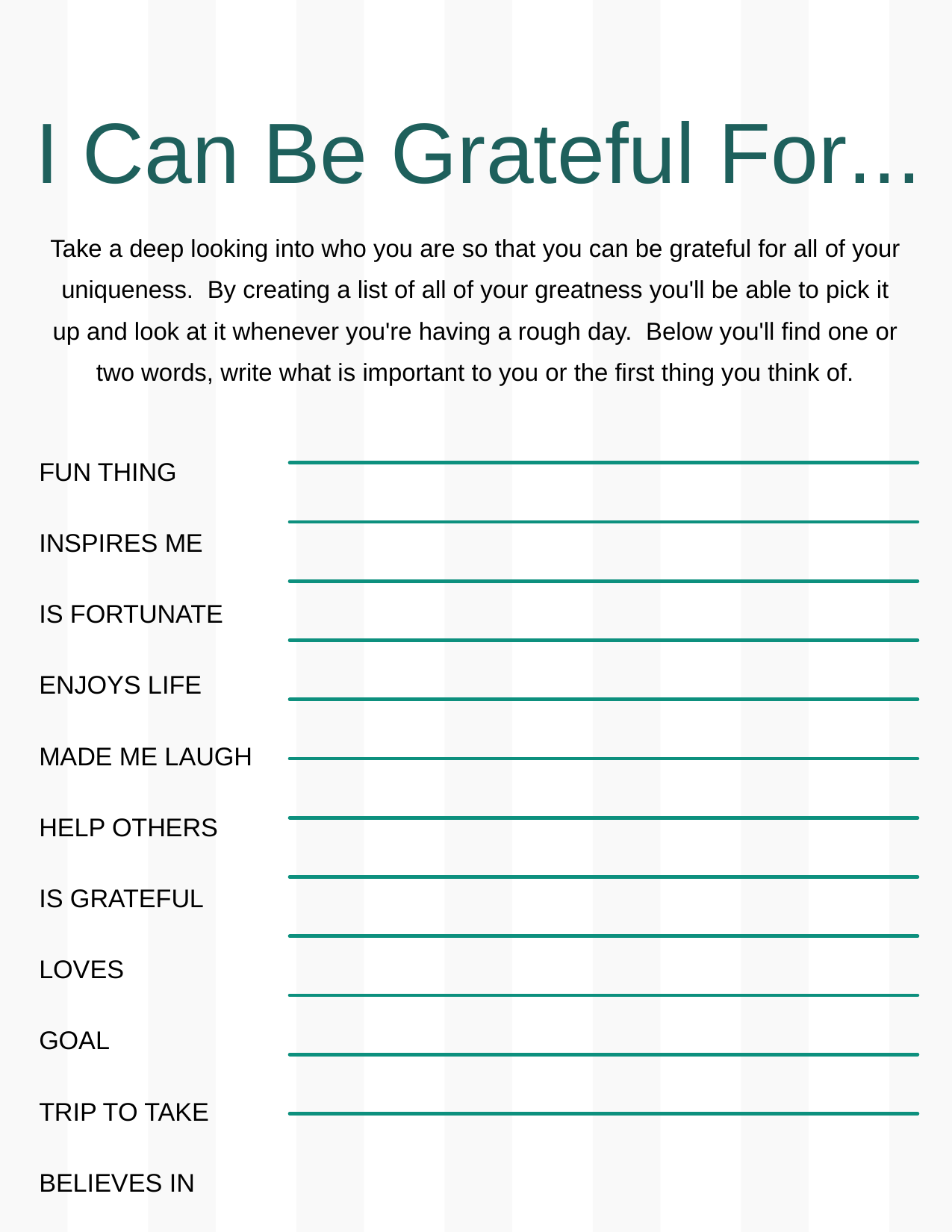

I Can Be Grateful For...
Take a deep looking into who you are so that you can be grateful for all of your uniqueness.  By creating a list of all of your greatness you'll be able to pick it up and look at it whenever you're having a rough day.  Below you'll find one or two words, write what is important to you or the first thing you think of.
FUN THING
INSPIRES ME
IS FORTUNATE
ENJOYS LIFE
MADE ME LAUGH
HELP OTHERS
IS GRATEFUL
LOVES
GOAL
TRIP TO TAKE
BELIEVES IN
SUPPORT